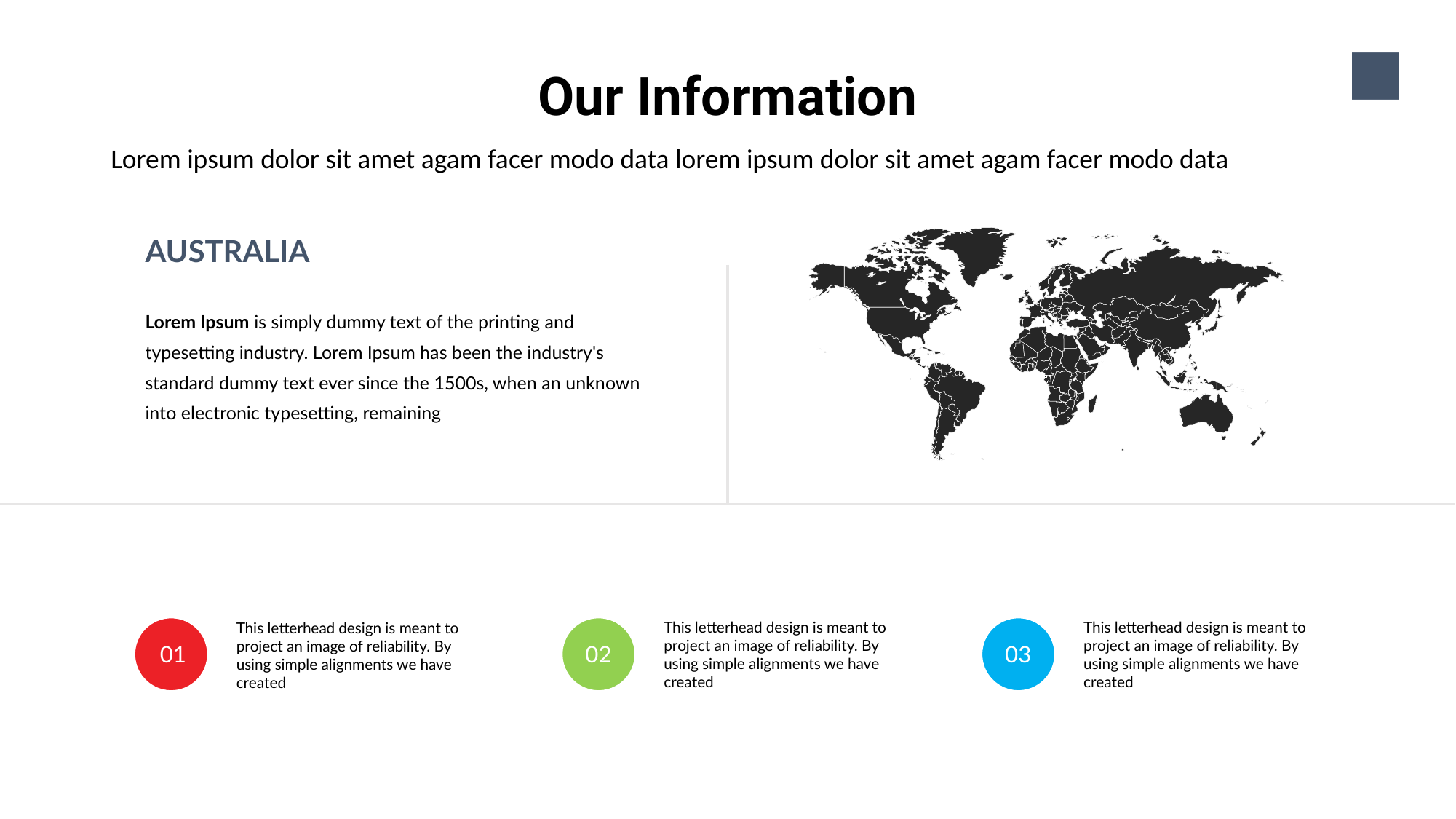

Our Information
19
Lorem ipsum dolor sit amet agam facer modo data lorem ipsum dolor sit amet agam facer modo data
AUSTRALIA

Lorem Ipsum is simply dummy text of the printing and typesetting industry. Lorem Ipsum has been the industry's standard dummy text ever since the 1500s, when an unknown into electronic typesetting, remaining

This letterhead design is meant to project an image of reliability. By using simple alignments we have created
01

This letterhead design is meant to project an image of reliability. By using simple alignments we have created
02

This letterhead design is meant to project an image of reliability. By using simple alignments we have created
03